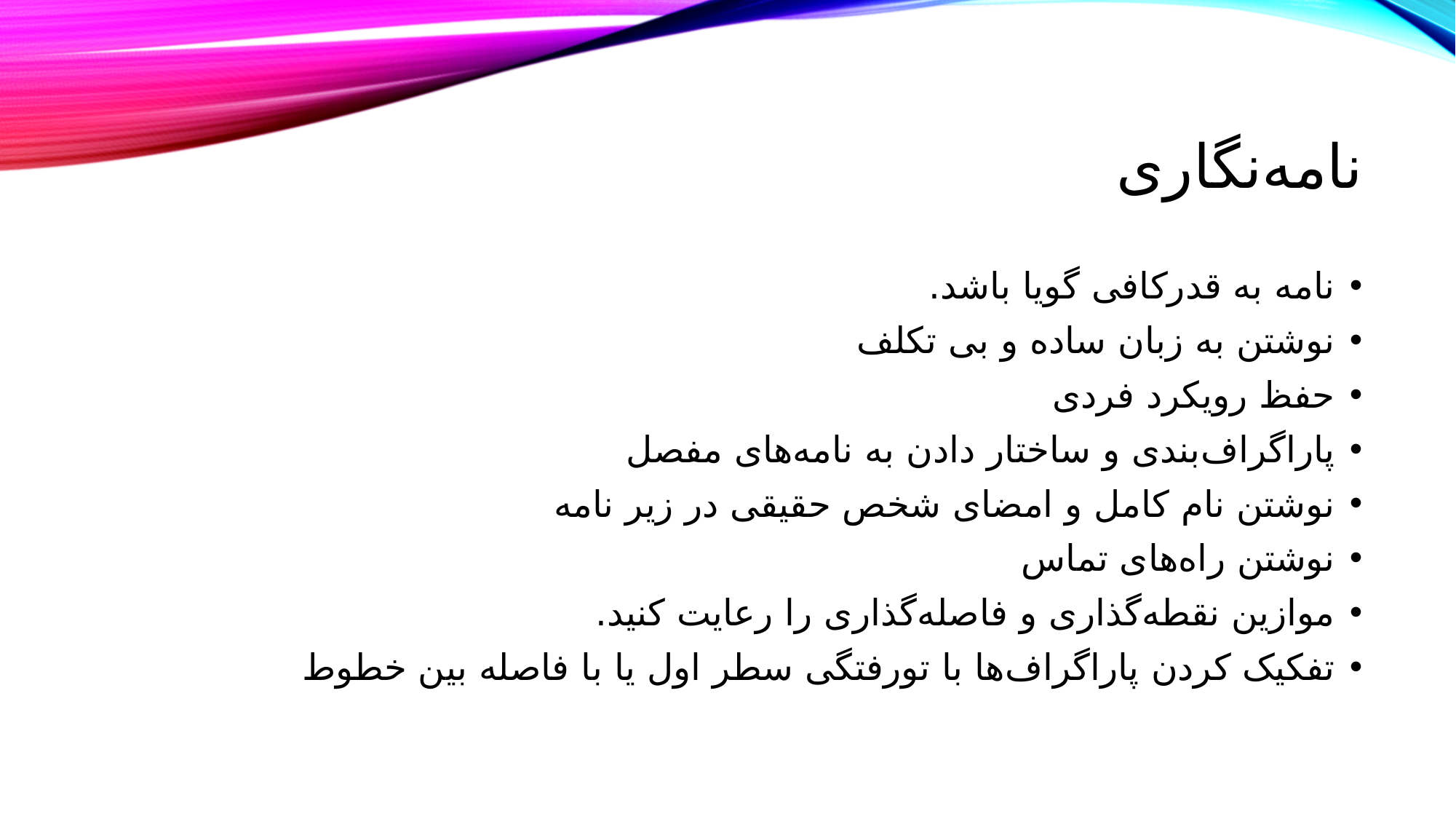

# نامه‌نگاری
نامه به قدرکافی گویا باشد.
نوشتن به زبان ساده و بی تکلف
حفظ رویکرد فردی
پاراگراف‌بندی و ساختار دادن به نامه‌های مفصل
نوشتن نام کامل و امضای شخص حقیقی در زیر نامه
نوشتن راه‌های تماس
موازین نقطه‌گذاری و فاصله‌گذاری را رعایت کنید.
تفکیک کردن پاراگراف‌ها با تورفتگی سطر اول یا با فاصله بین خطوط